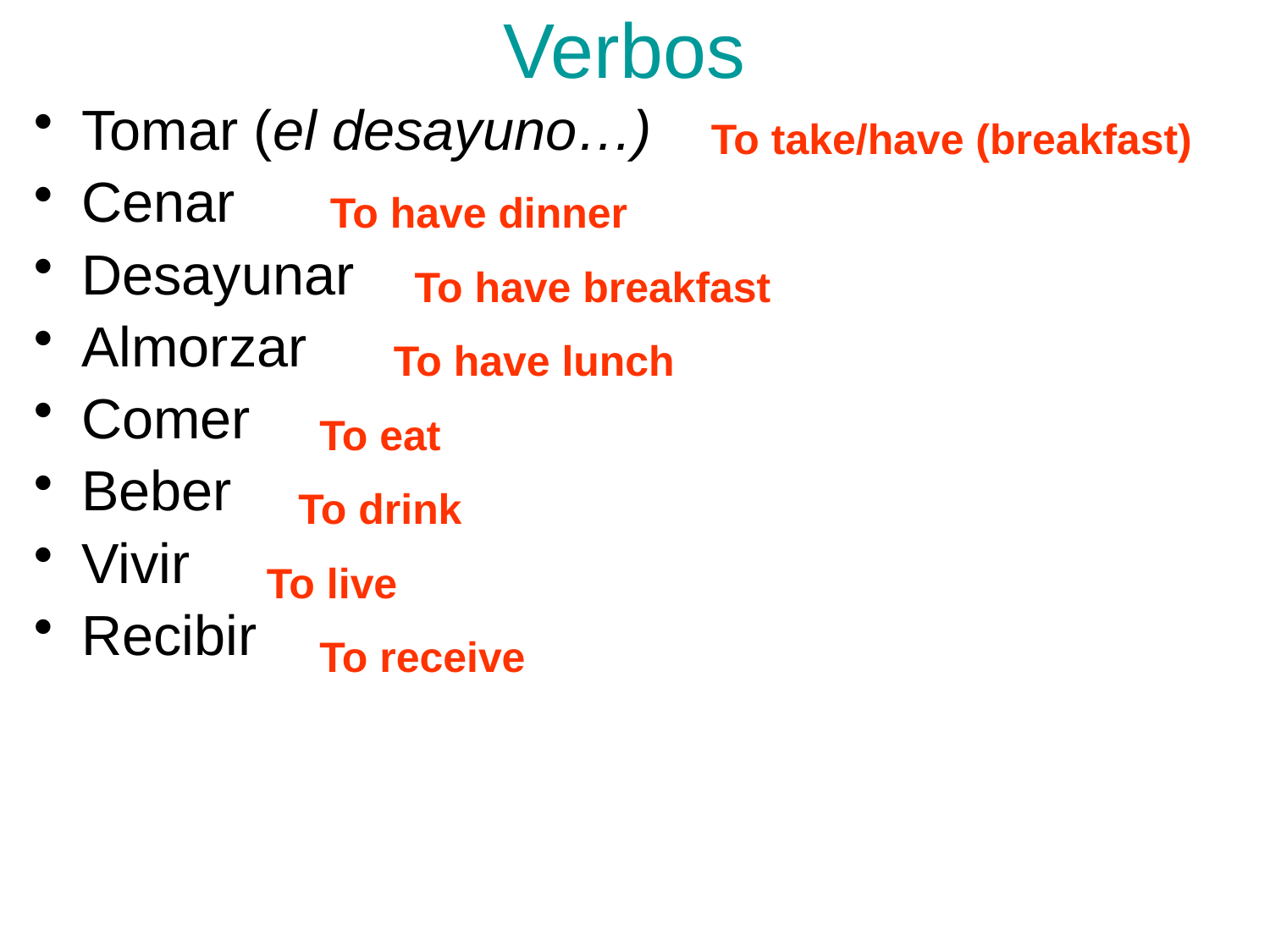

# Verbos
Tomar (el desayuno…)
Cenar
Desayunar
Almorzar
Comer
Beber
Vivir
Recibir

To take/have (breakfast)
To have dinner
To have breakfast
To have lunch
To eat
To drink
To live
To receive